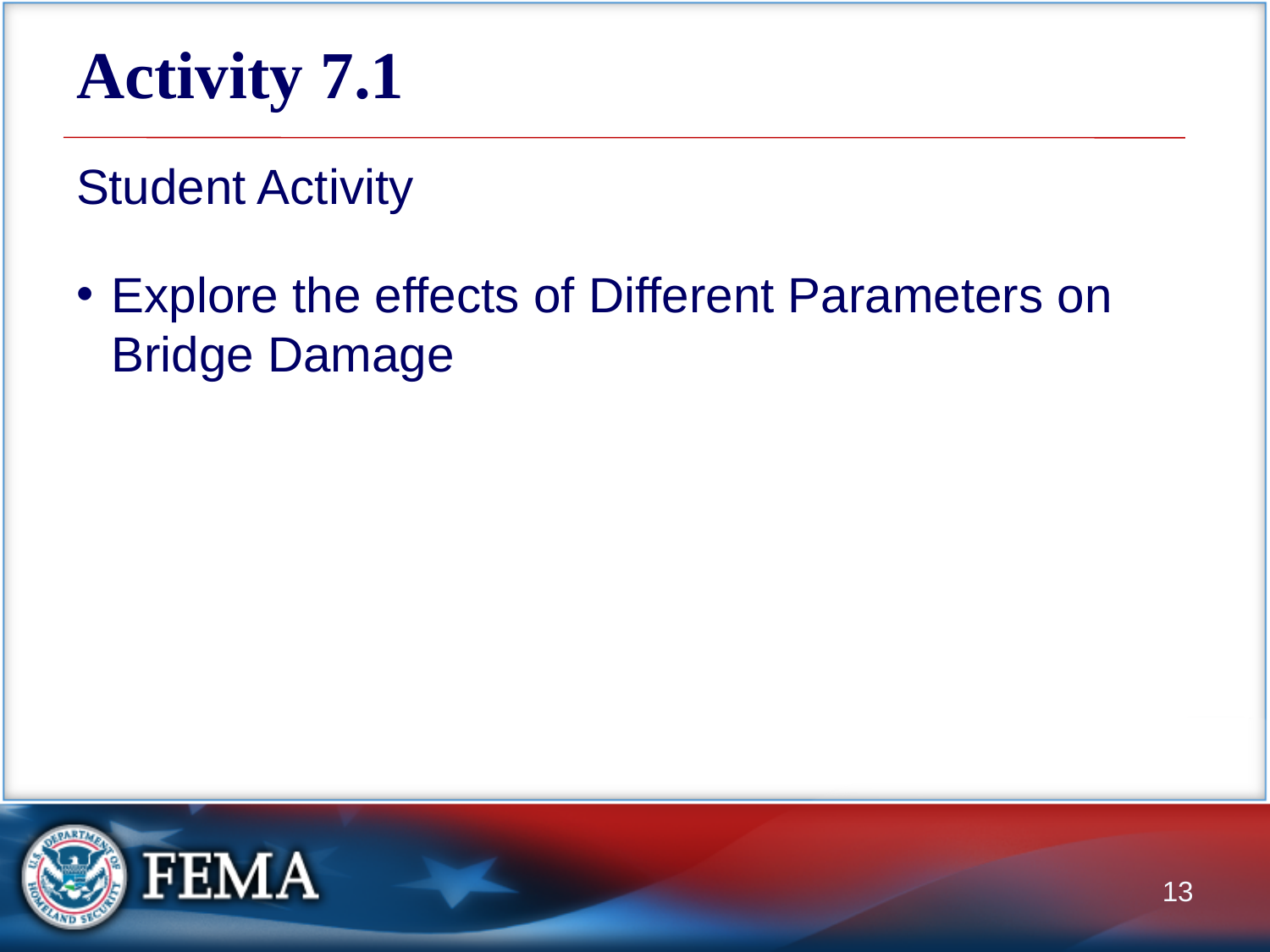

# Activity 7.1
Student Activity
Explore the effects of Different Parameters on Bridge Damage
13